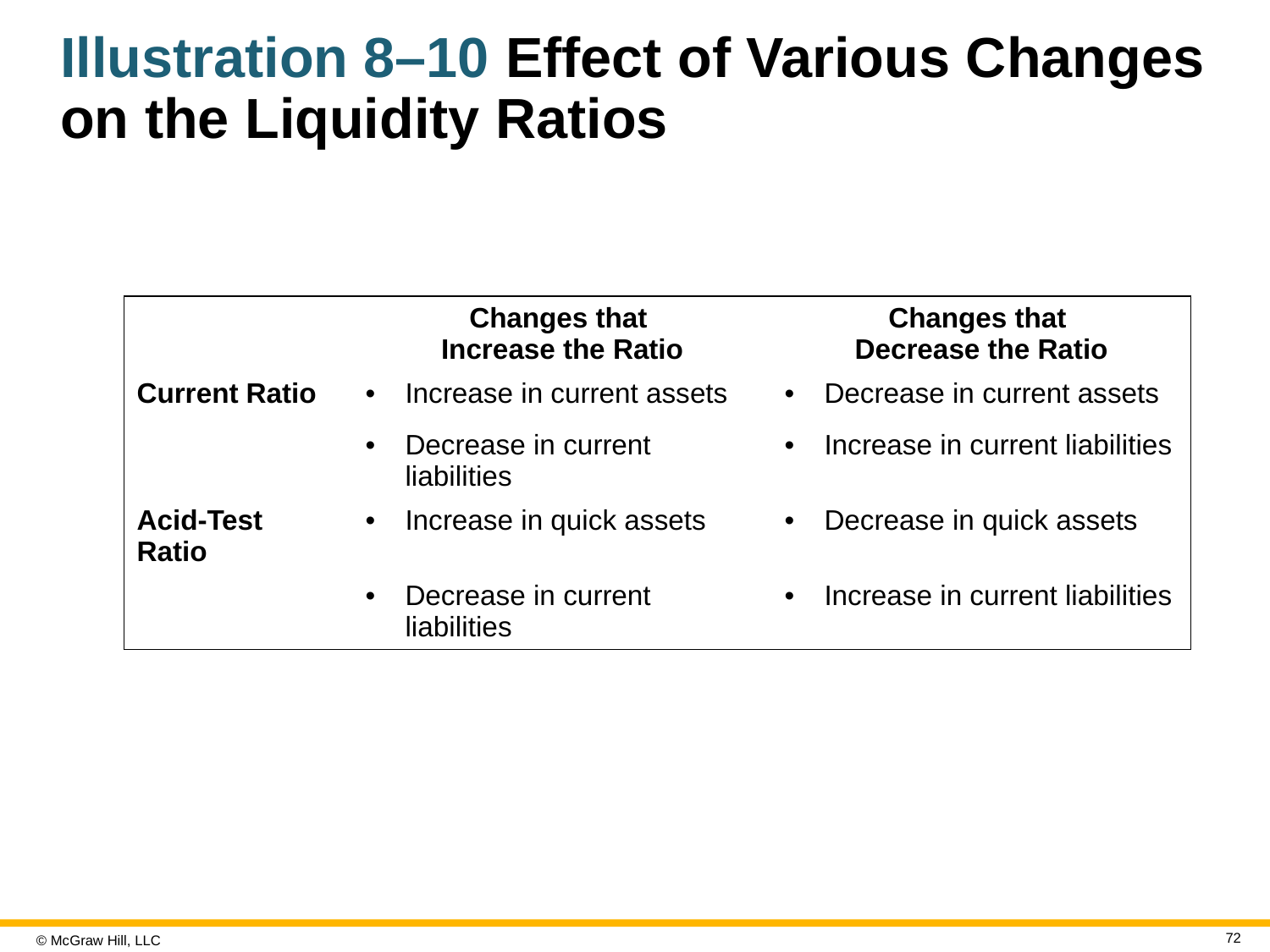

# Illustration 8–10 Effect of Various Changes on the Liquidity Ratios
|  | Changes that Increase the Ratio | Changes that Decrease the Ratio |
| --- | --- | --- |
| Current Ratio | Increase in current assets | Decrease in current assets |
|  | Decrease in current liabilities | Increase in current liabilities |
| Acid-Test Ratio | Increase in quick assets | Decrease in quick assets |
|  | Decrease in current liabilities | Increase in current liabilities |
72